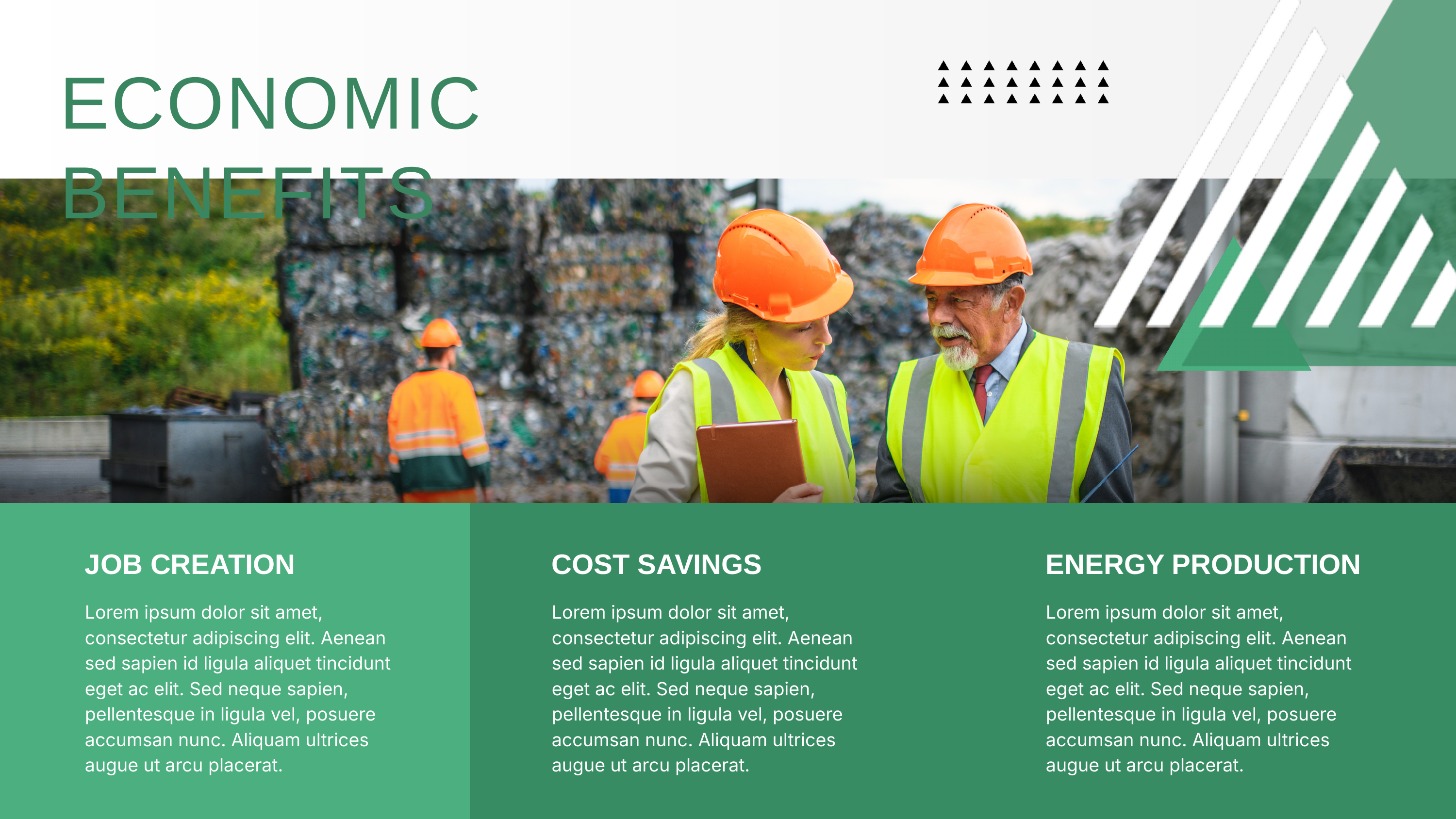

ECONOMIC BENEFITS

JOB CREATION
COST SAVINGS
ENERGY PRODUCTION
Lorem ipsum dolor sit amet, consectetur adipiscing elit. Aenean sed sapien id ligula aliquet tincidunt eget ac elit. Sed neque sapien, pellentesque in ligula vel, posuere accumsan nunc. Aliquam ultrices augue ut arcu placerat.
Lorem ipsum dolor sit amet, consectetur adipiscing elit. Aenean sed sapien id ligula aliquet tincidunt eget ac elit. Sed neque sapien, pellentesque in ligula vel, posuere accumsan nunc. Aliquam ultrices augue ut arcu placerat.
Lorem ipsum dolor sit amet, consectetur adipiscing elit. Aenean sed sapien id ligula aliquet tincidunt eget ac elit. Sed neque sapien, pellentesque in ligula vel, posuere accumsan nunc. Aliquam ultrices augue ut arcu placerat.